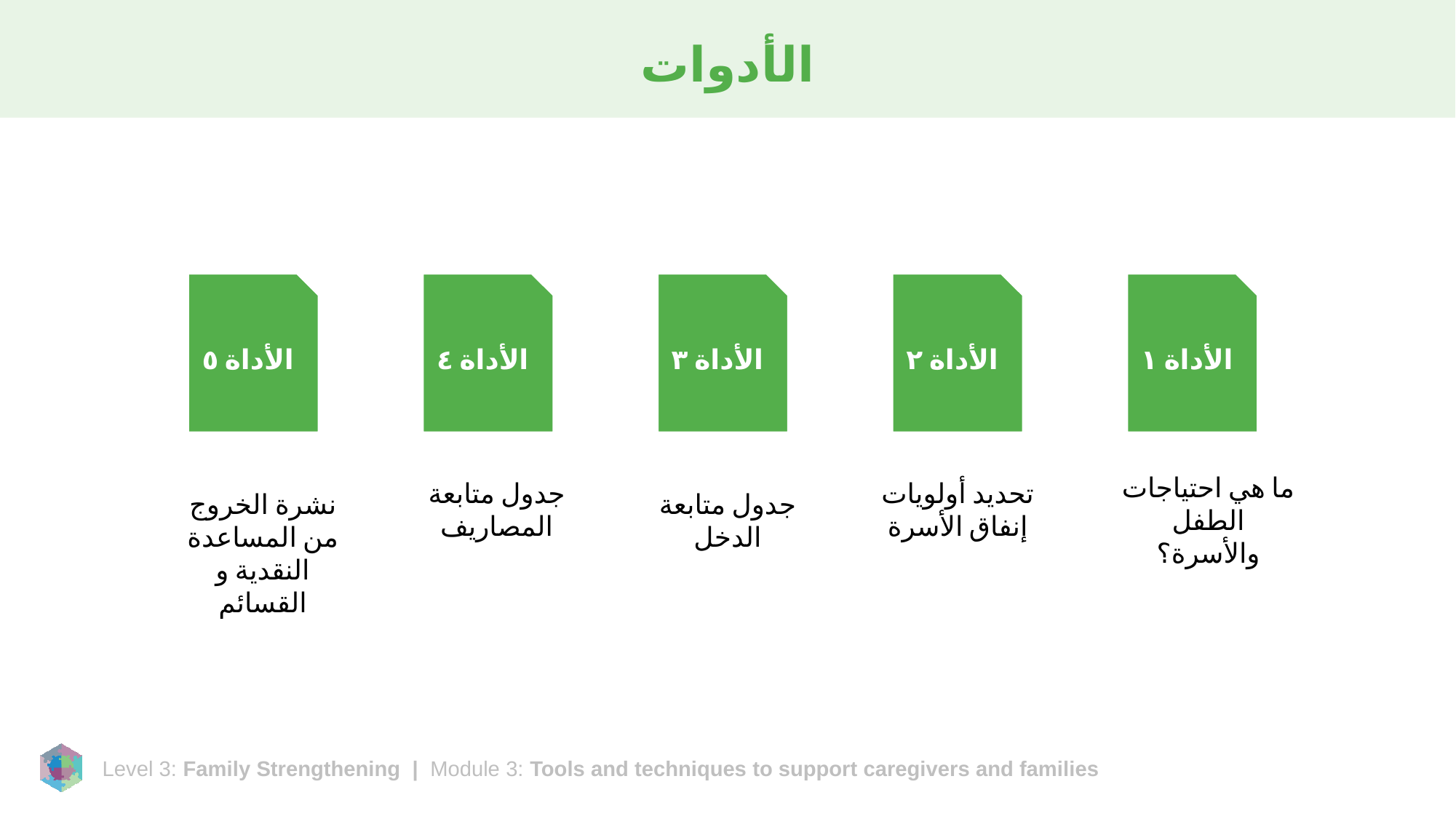

# الأدوات
الأداة ٥
الأداة ٤
الأداة ٣
الأداة ٢
الأداة ١
ما هي احتياجات الطفل والأسرة؟
جدول متابعة المصاريف
تحديد أولويات إنفاق الأسرة
نشرة الخروج من المساعدة النقدية و القسائم
جدول متابعة الدخل